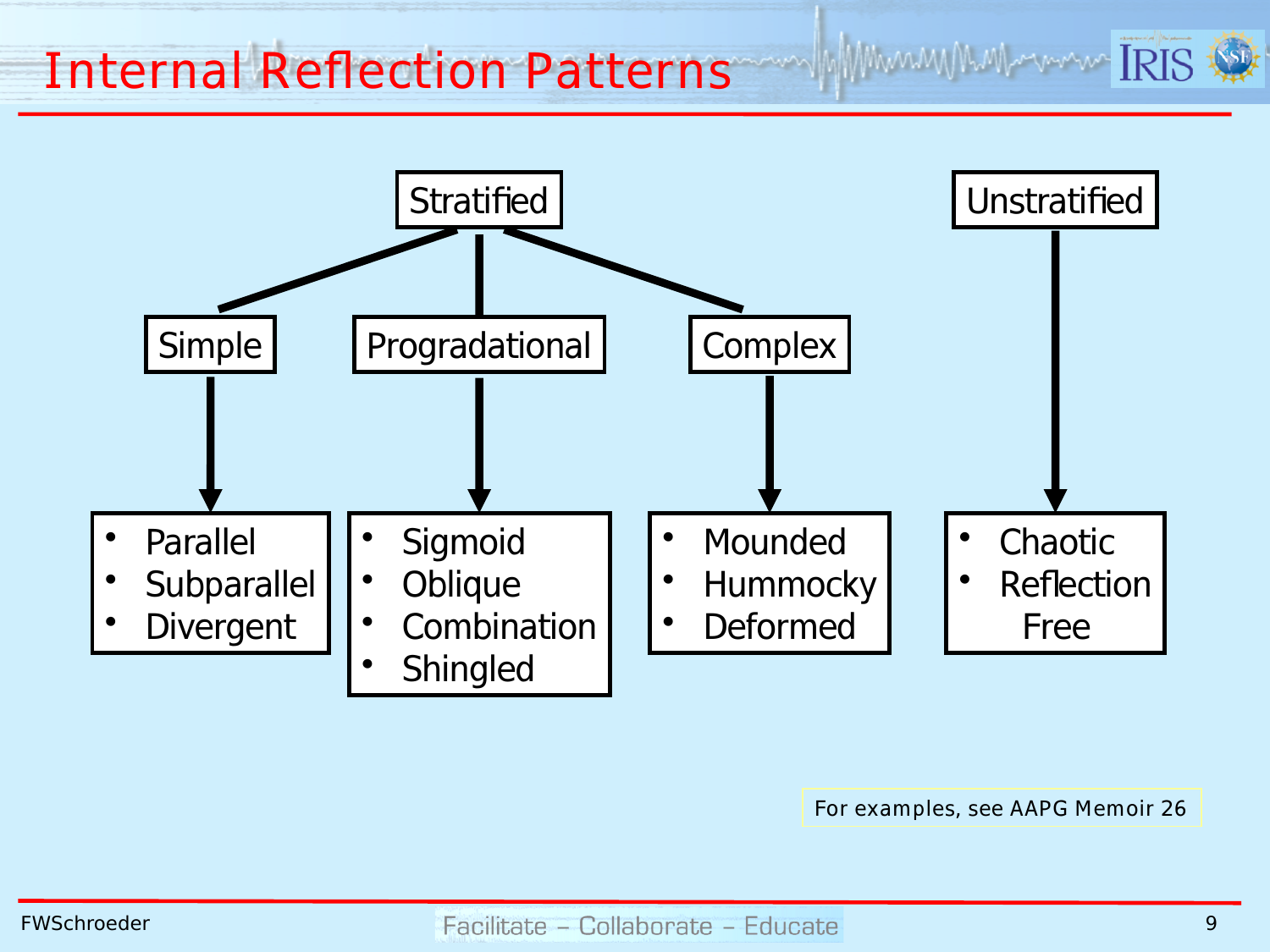

# Internal Reflection Patterns
Stratified
Unstratified

Simple
Progradational
Complex

 Parallel
 Subparallel
 Divergent
 Sigmoid
 Oblique
 Combination
 Shingled
 Mounded
 Hummocky
 Deformed
 Chaotic
 Reflection
Free
For examples, see AAPG Memoir 26